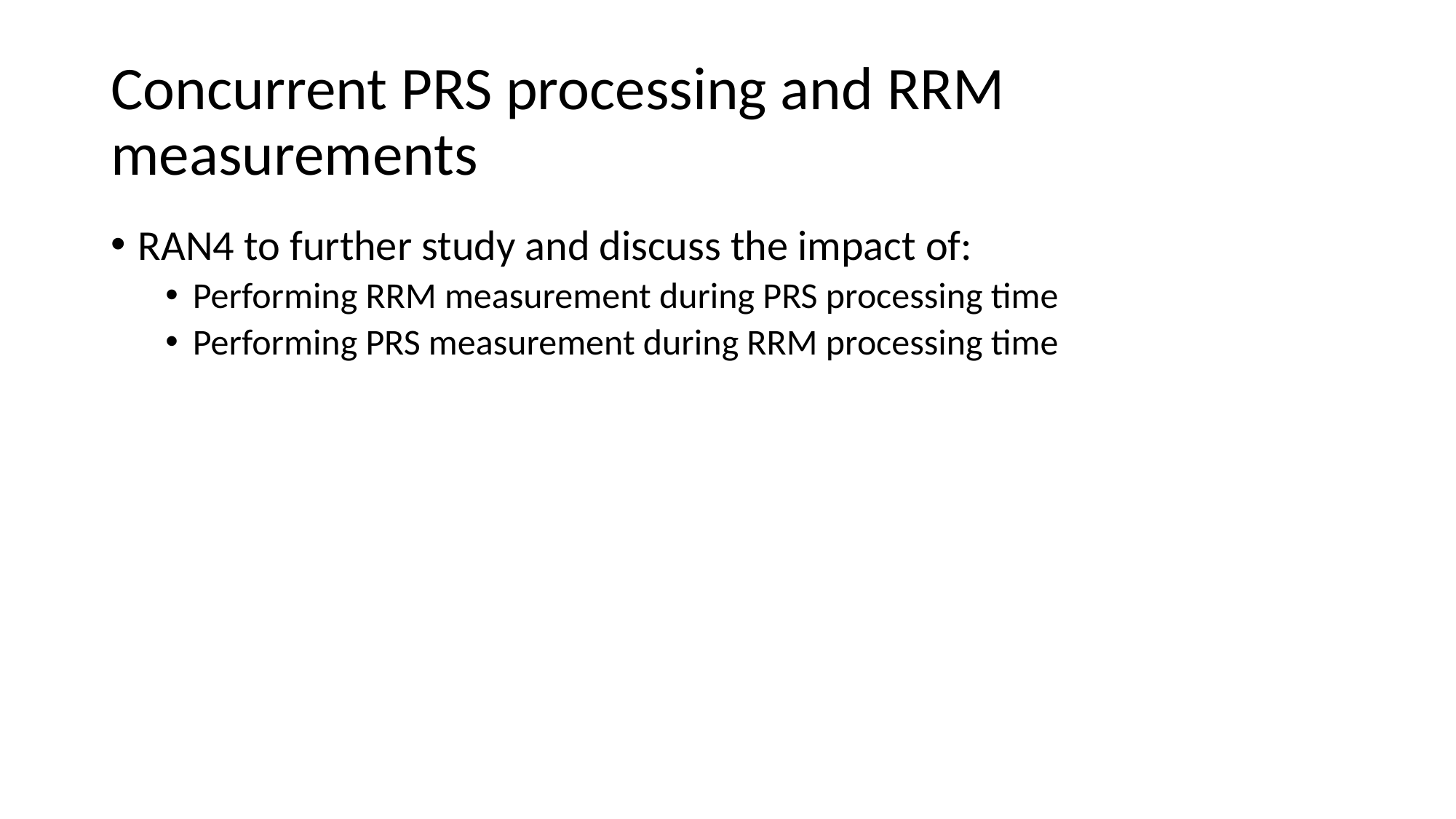

# Concurrent PRS processing and RRM measurements
RAN4 to further study and discuss the impact of:
Performing RRM measurement during PRS processing time
Performing PRS measurement during RRM processing time